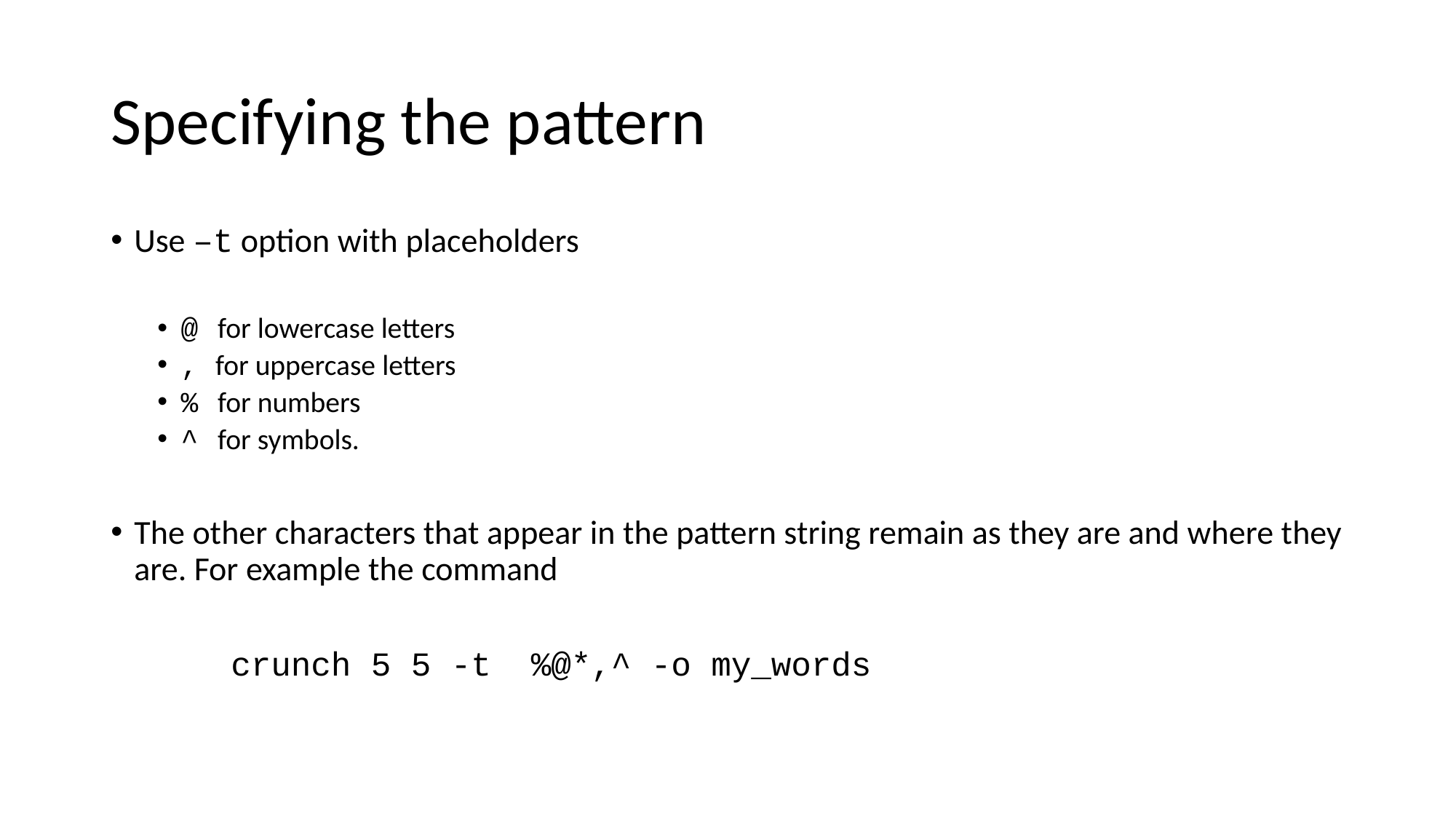

# Specifying the pattern
Use –t option with placeholders

@   for lowercase letters
, for uppercase letters
%   for numbers
^   for symbols.

The other characters that appear in the pattern string remain as they are and where they are. For example the command

      crunch 5 5 -t  %@*,^ -o my_words